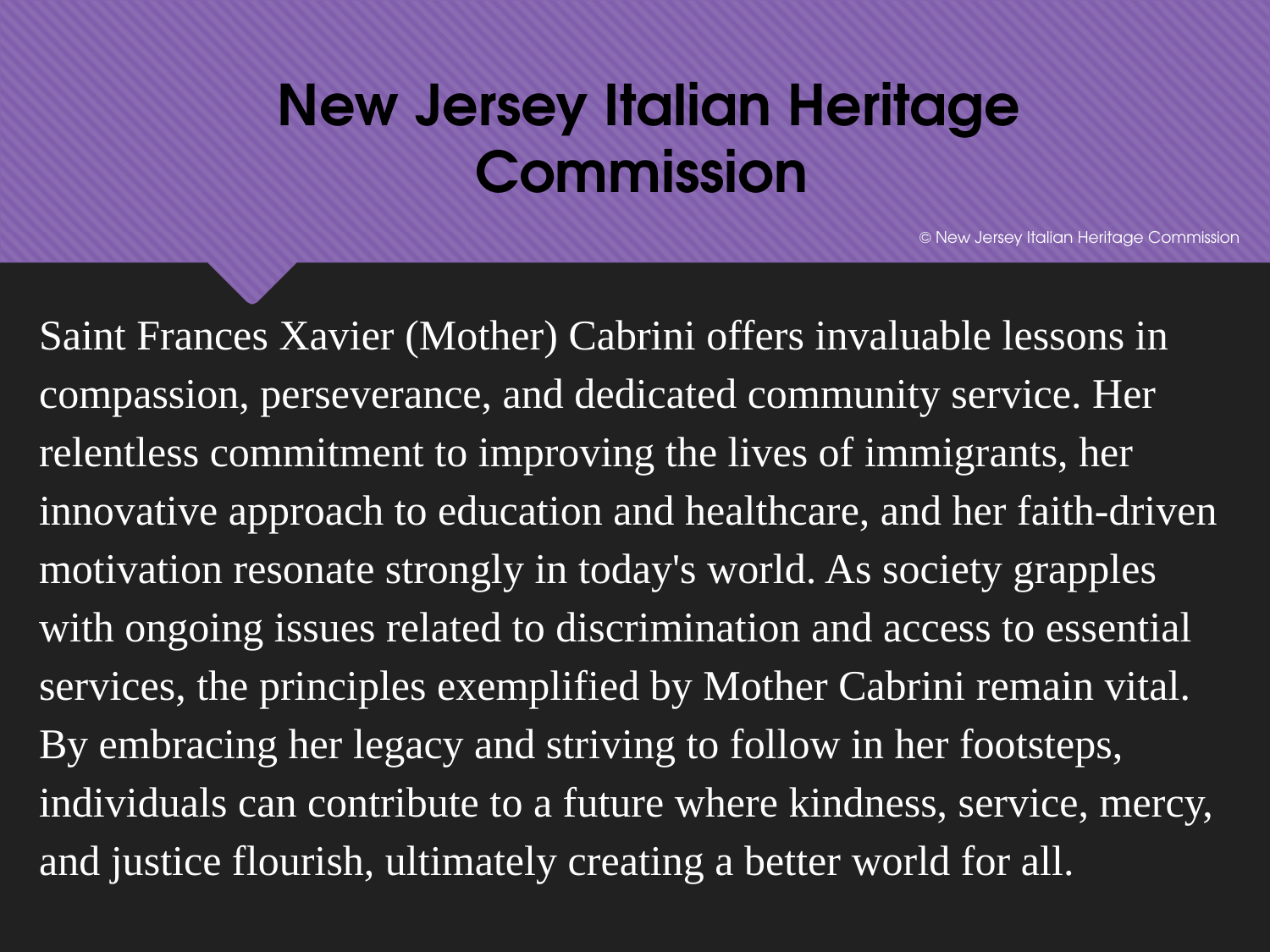

New Jersey Italian Heritage Commission

© New Jersey Italian Heritage Commission
Saint Frances Xavier (Mother) Cabrini offers invaluable lessons in compassion, perseverance, and dedicated community service. Her relentless commitment to improving the lives of immigrants, her innovative approach to education and healthcare, and her faith-driven motivation resonate strongly in today's world. As society grapples with ongoing issues related to discrimination and access to essential services, the principles exemplified by Mother Cabrini remain vital. By embracing her legacy and striving to follow in her footsteps, individuals can contribute to a future where kindness, service, mercy, and justice flourish, ultimately creating a better world for all.